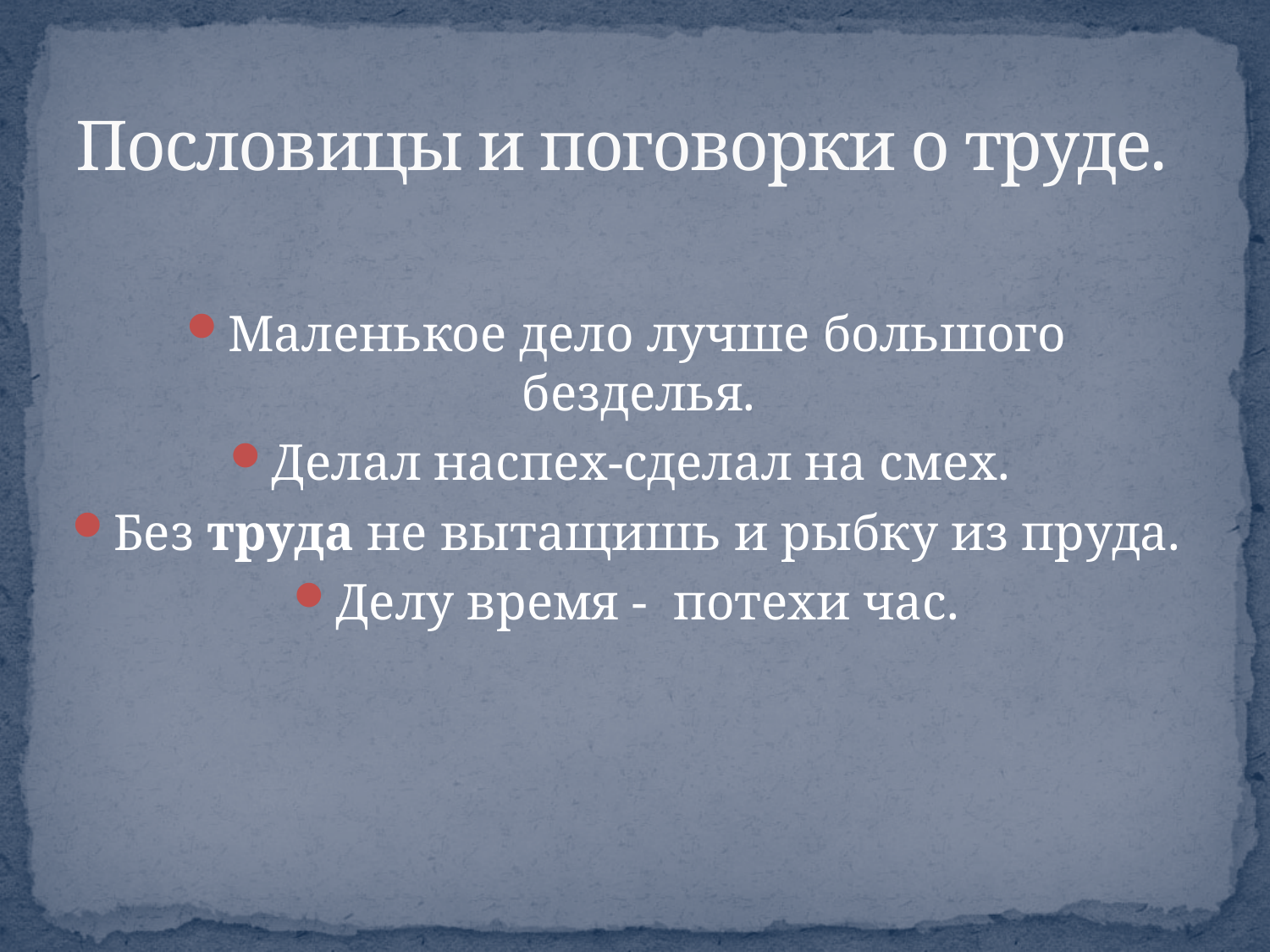

# Пословицы и поговорки о труде.
Маленькое дело лучше большого безделья.
Делал наспех-сделал на смех.
Без труда не вытащишь и рыбку из пруда.
Делу время -  потехи час.